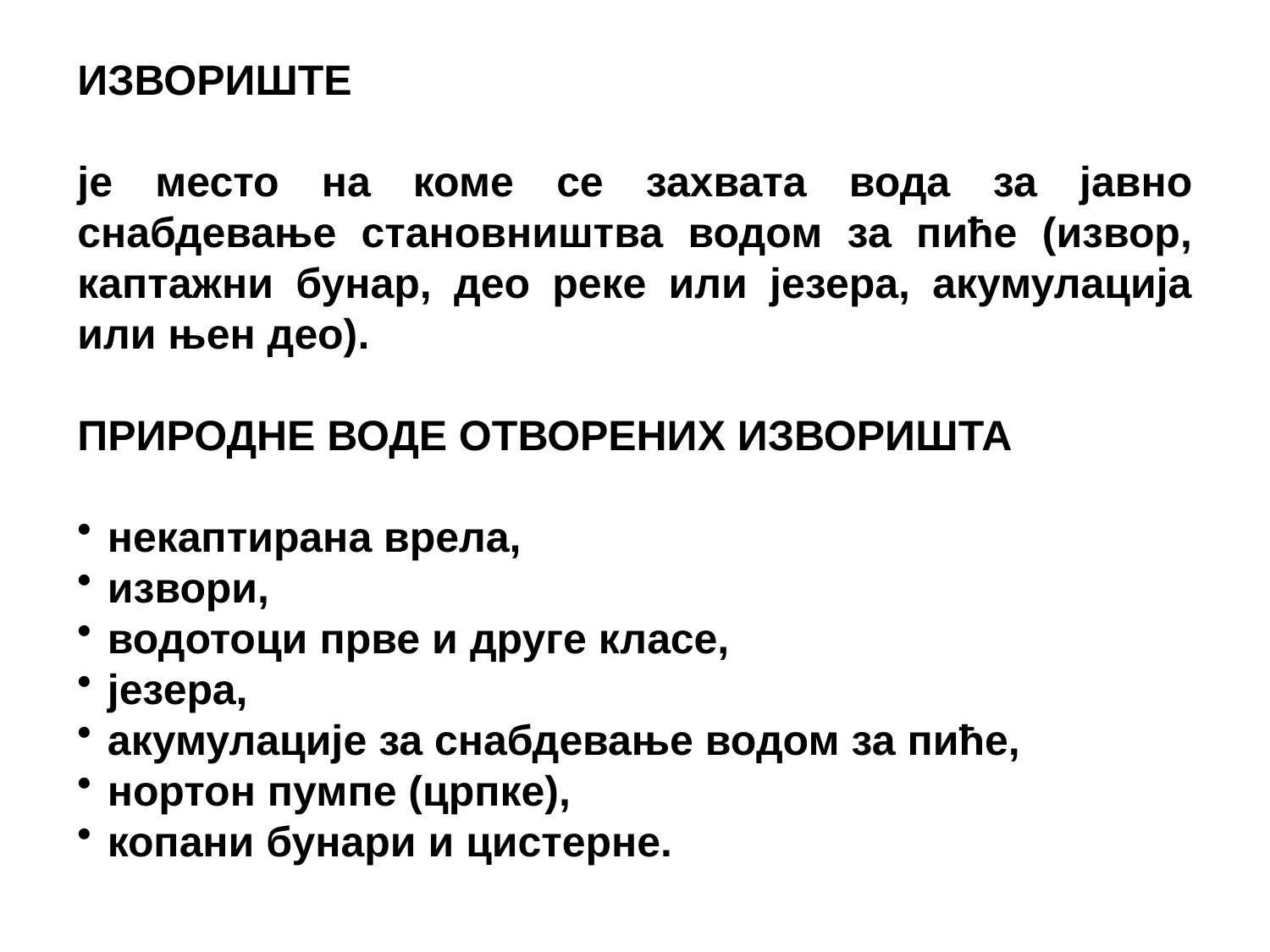

ИЗВОРИШТЕ

је место на коме се захвата вода за јавно снабдевање становништва водом за пиће (извор, каптажни бунар, део реке или језера, акумулација или њен део).

ПРИРОДНЕ ВОДЕ ОТВОРЕНИХ ИЗВОРИШТА

некаптирана врела,
извори,
водотоци прве и друге класе,
језера,
акумулације за снабдевање водом за пиће,
нортон пумпе (црпке),
копани бунари и цистерне.